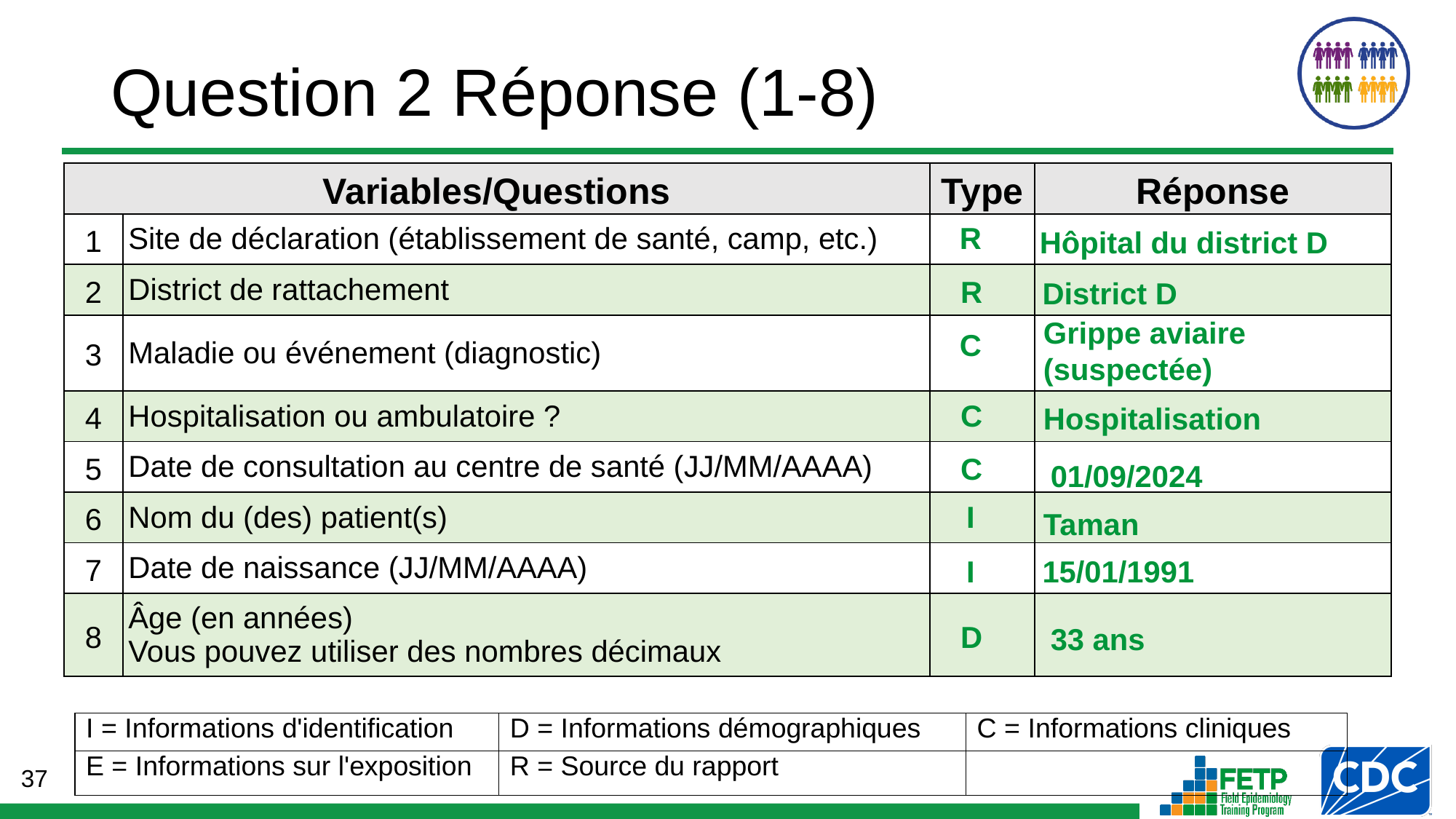

# Question 2 Réponse (1-8)
| Variables/Questions |  | Type | Réponse |
| --- | --- | --- | --- |
| 1 | Site de déclaration (établissement de santé, camp, etc.) |  |  |
| 2 | District de rattachement |  |  |
| 3 | Maladie ou événement (diagnostic) |  |  |
| 4 | Hospitalisation ou ambulatoire ? |  |  |
| 5 | Date de consultation au centre de santé (JJ/MM/AAAA) |  |  |
| 6 | Nom du (des) patient(s) |  |  |
| 7 | Date de naissance (JJ/MM/AAAA) |  |  |
| 8 | Âge (en années) Vous pouvez utiliser des nombres décimaux |  |  |
R
Hôpital du district D
R
District D
Grippe aviaire (suspectée)
C
C
Hospitalisation
C
01/09/2024
I
Taman
I
15/01/1991
D
33 ans
| I = Informations d'identification | D = Informations démographiques | C = Informations cliniques |
| --- | --- | --- |
| E = Informations sur l'exposition | R = Source du rapport |  |